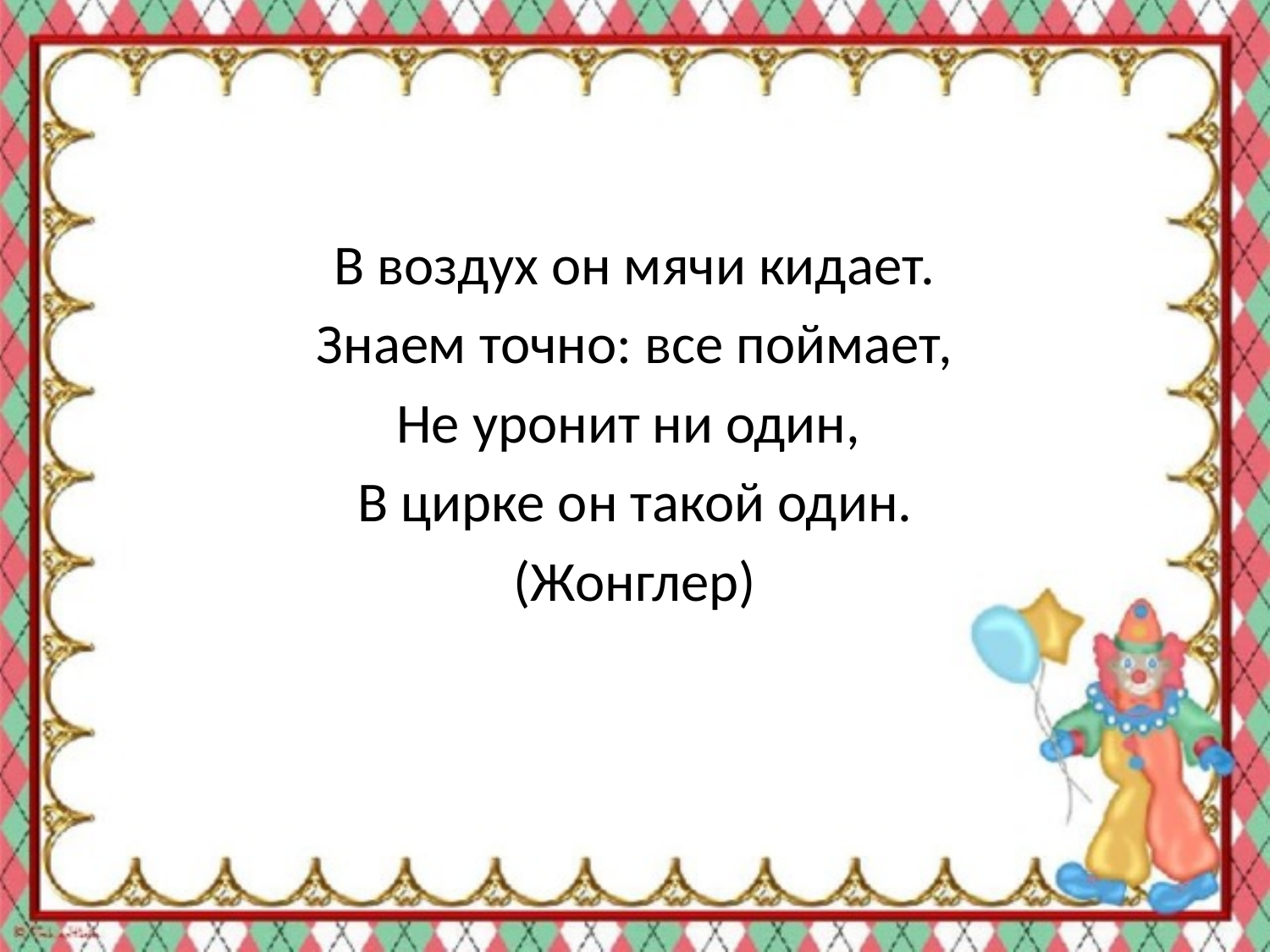

#
В воздух он мячи кидает.
Знаем точно: все поймает,
Не уронит ни один,
В цирке он такой один.
(Жонглер)